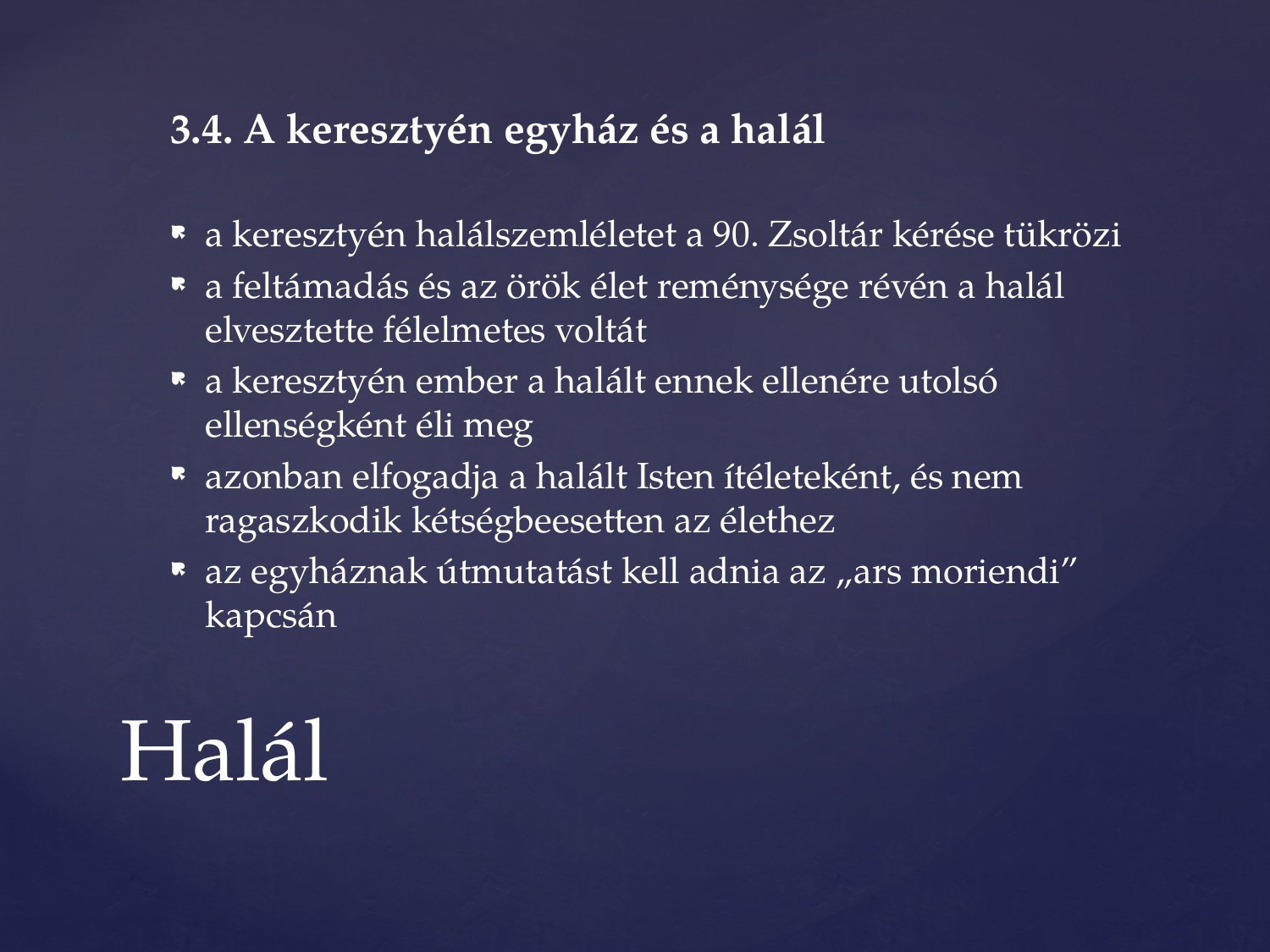

3.4. A keresztyén egyház és a halál

a keresztyén halálszemléletet a 90. Zsoltár kérése tükrözi
a feltámadás és az örök élet reménysége révén a halál elvesztette félelmetes voltát
a keresztyén ember a halált ennek ellenére utolsó ellenségként éli meg
azonban elfogadja a halált Isten ítéleteként, és nem ragaszkodik kétségbeesetten az élethez
az egyháznak útmutatást kell adnia az „ars moriendi” kapcsán

# Halál